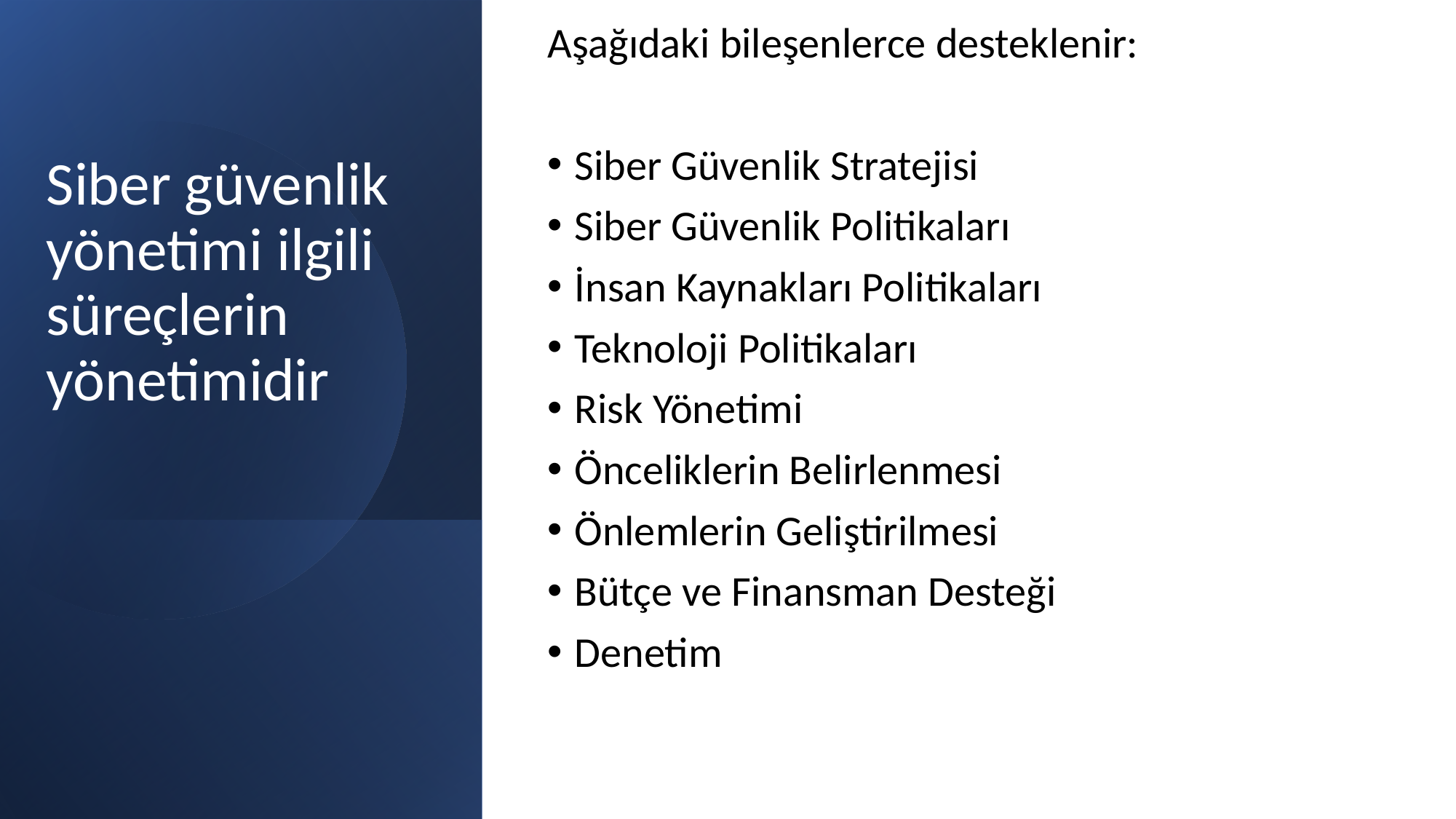

Aşağıdaki bileşenlerce desteklenir:

Siber Güvenlik Stratejisi
Siber Güvenlik Politikaları
İnsan Kaynakları Politikaları
Teknoloji Politikaları
Risk Yönetimi
Önceliklerin Belirlenmesi
Önlemlerin Geliştirilmesi
Bütçe ve Finansman Desteği
Denetim

# Siber güvenlik yönetimi ilgili süreçlerin yönetimidir